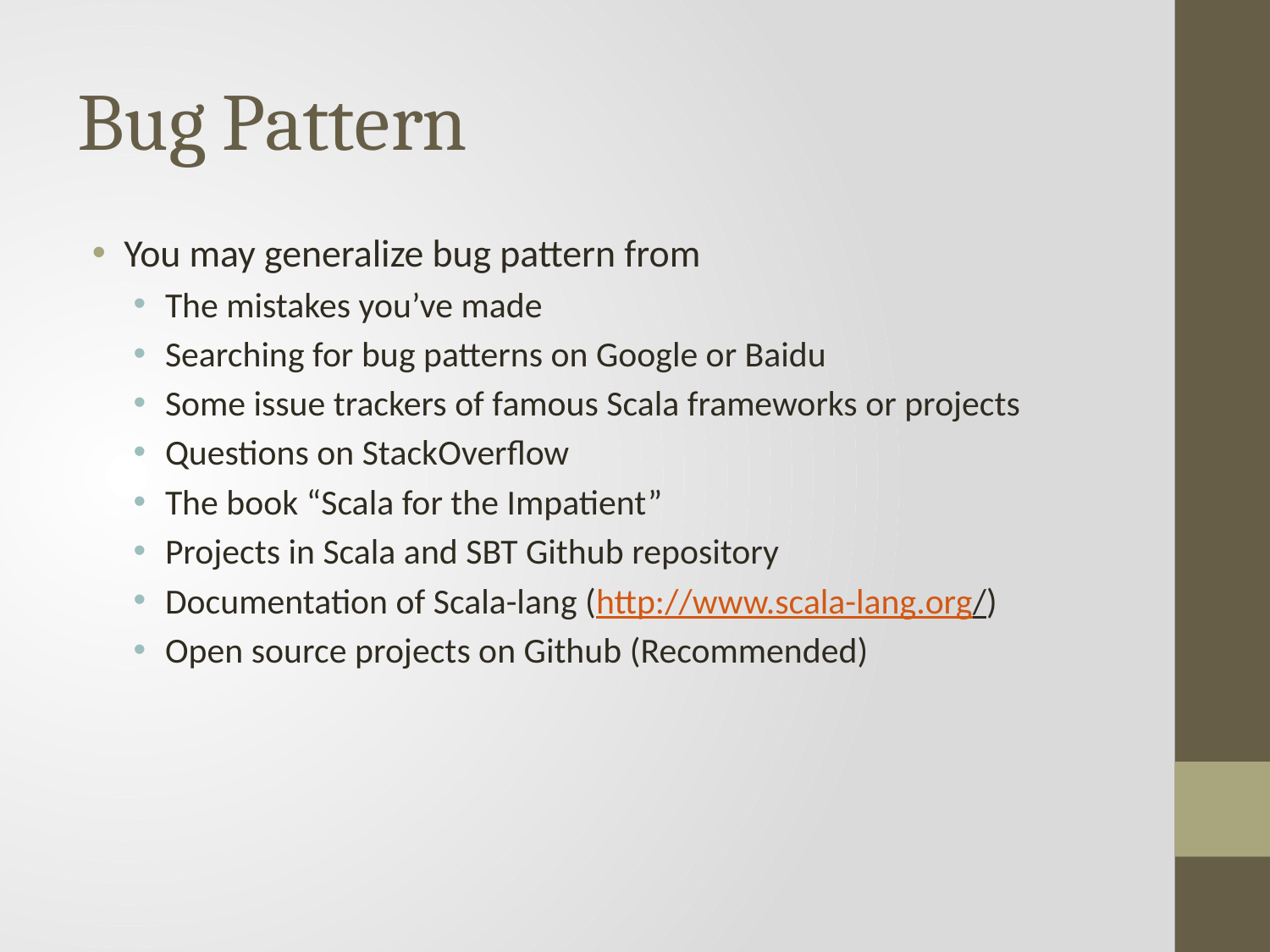

# Bug Pattern
You may generalize bug pattern from
The mistakes you’ve made
Searching for bug patterns on Google or Baidu
Some issue trackers of famous Scala frameworks or projects
Questions on StackOverflow
The book “Scala for the Impatient”
Projects in Scala and SBT Github repository
Documentation of Scala-lang (http://www.scala-lang.org/)
Open source projects on Github (Recommended)